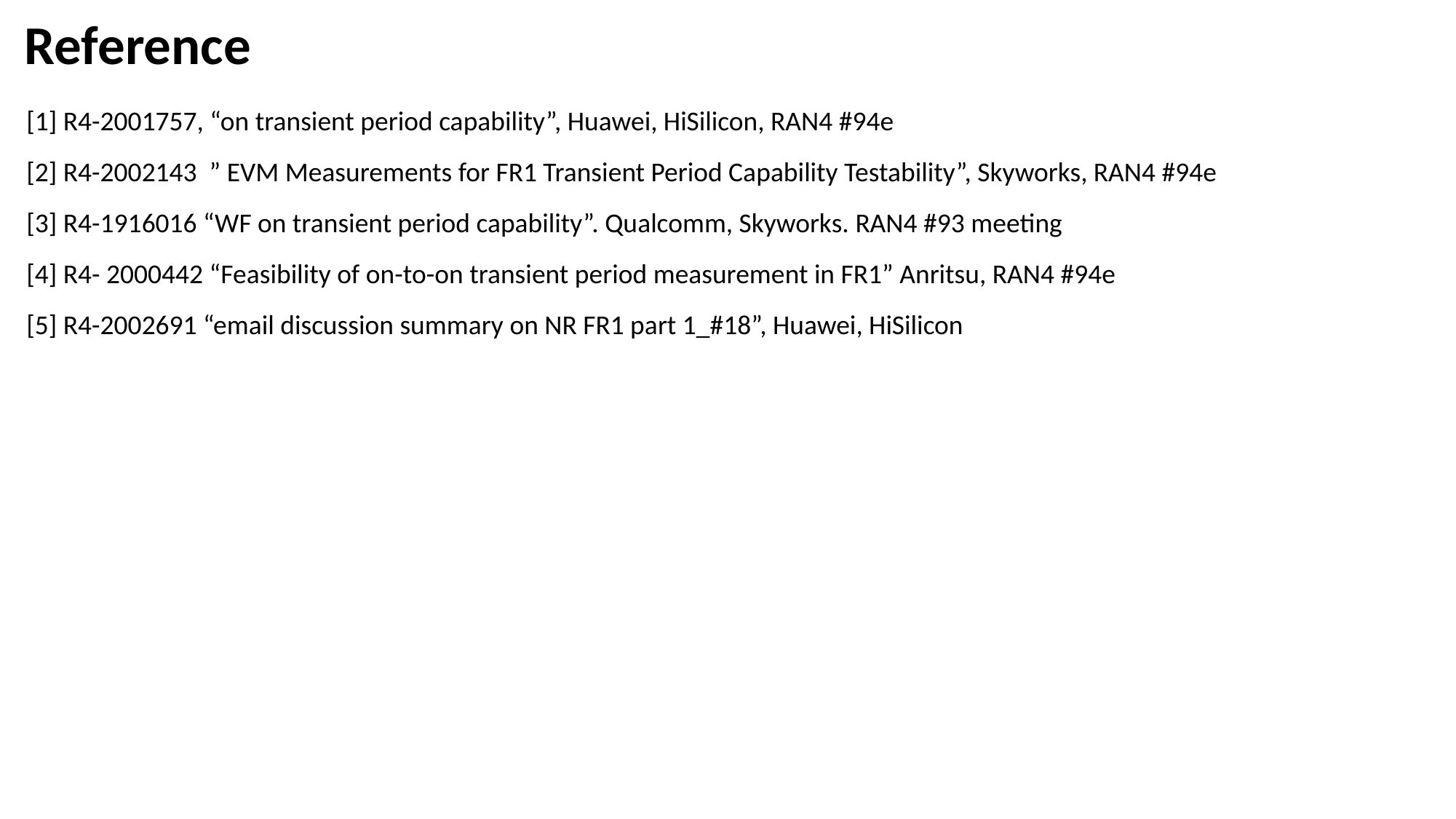

Reference
[1] R4-2001757, “on transient period capability”, Huawei, HiSilicon, RAN4 #94e
[2] R4-2002143  ” EVM Measurements for FR1 Transient Period Capability Testability”, Skyworks, RAN4 #94e
[3] R4-1916016 “WF on transient period capability”. Qualcomm, Skyworks. RAN4 #93 meeting
[4] R4- 2000442 “Feasibility of on-to-on transient period measurement in FR1” Anritsu, RAN4 #94e
[5] R4-2002691 “email discussion summary on NR FR1 part 1_#18”, Huawei, HiSilicon